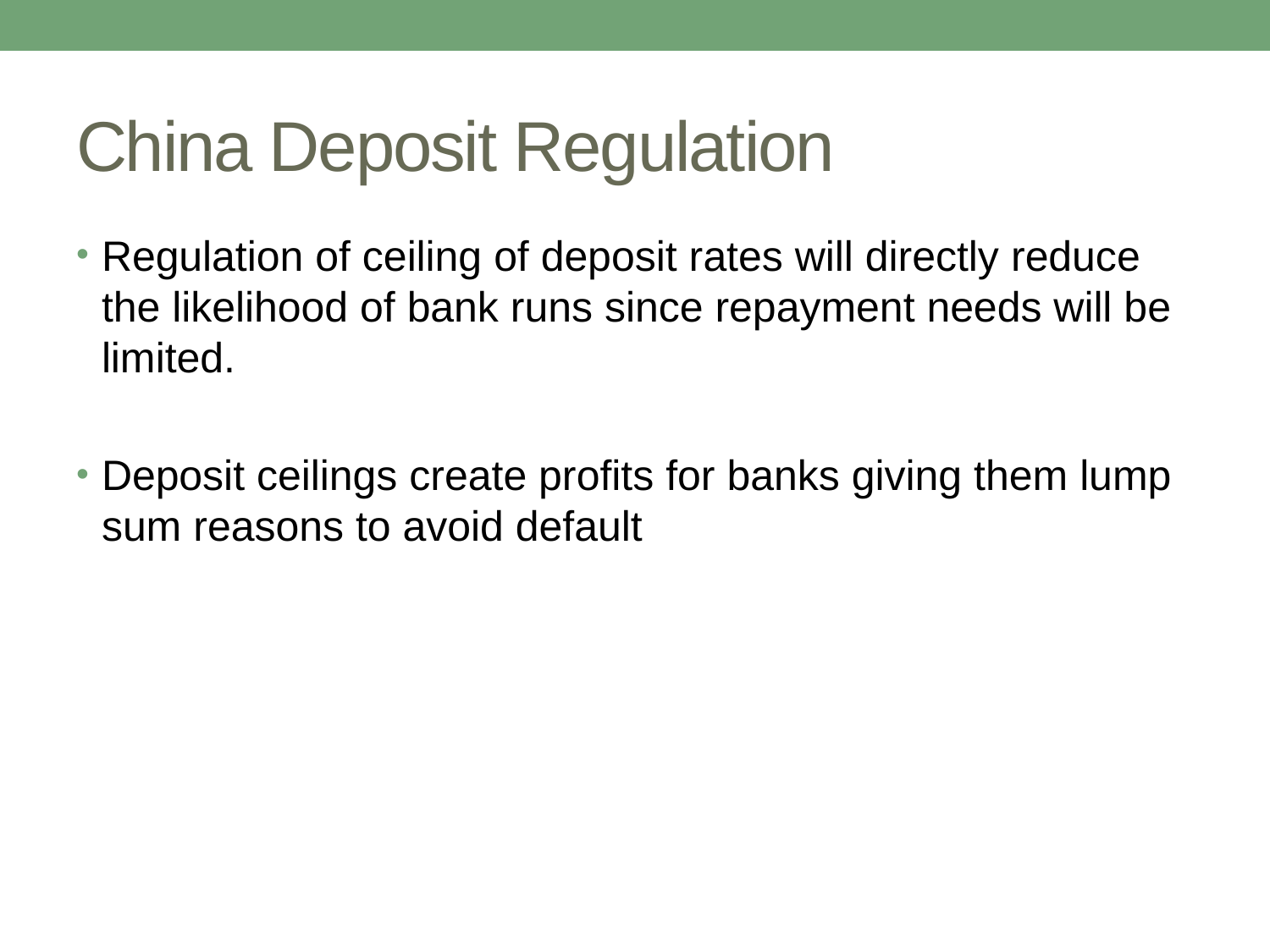

# China Deposit Regulation
Regulation of ceiling of deposit rates will directly reduce the likelihood of bank runs since repayment needs will be limited.

Deposit ceilings create profits for banks giving them lump sum reasons to avoid default